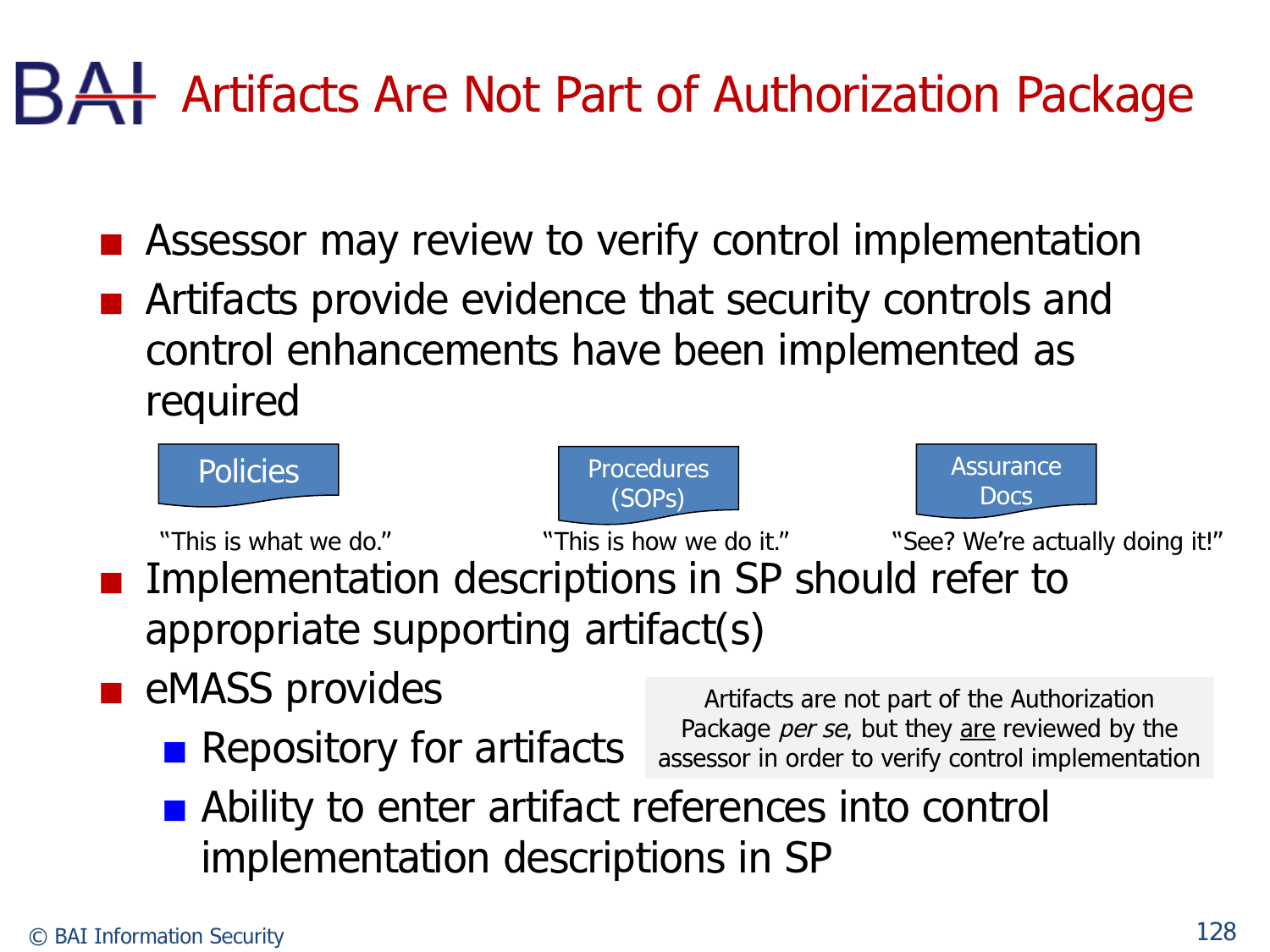

# Artifacts Are Not Part of Authorization Package
Assessor may review to verify control implementation
Artifacts provide evidence that security controls and control enhancements have been implemented as required

Implementation descriptions in SP should refer to appropriate supporting artifact(s)
eMASS provides
Repository for artifacts
Ability to enter artifact references into control implementation descriptions in SP
Policies
Assurance
Docs
Procedures
(SOPs)
“This is what we do.”
“This is how we do it.”
“See? We’re actually doing it!”
Artifacts are not part of the Authorization Package per se, but they are reviewed by the assessor in order to verify control implementation